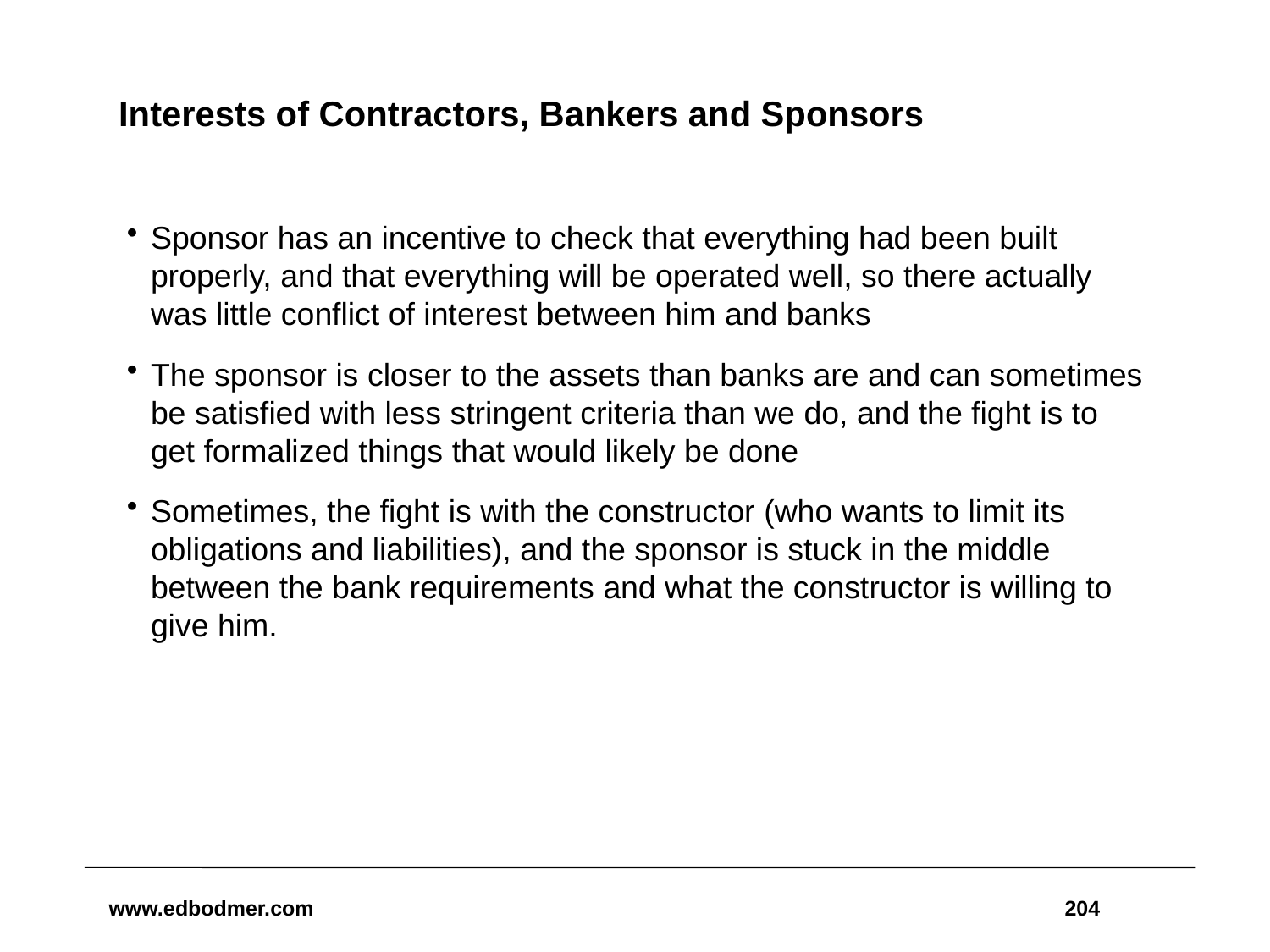

# Interests of Contractors, Bankers and Sponsors
Sponsor has an incentive to check that everything had been built properly, and that everything will be operated well, so there actually was little conflict of interest between him and banks
The sponsor is closer to the assets than banks are and can sometimes be satisfied with less stringent criteria than we do, and the fight is to get formalized things that would likely be done
Sometimes, the fight is with the constructor (who wants to limit its obligations and liabilities), and the sponsor is stuck in the middle between the bank requirements and what the constructor is willing to give him.